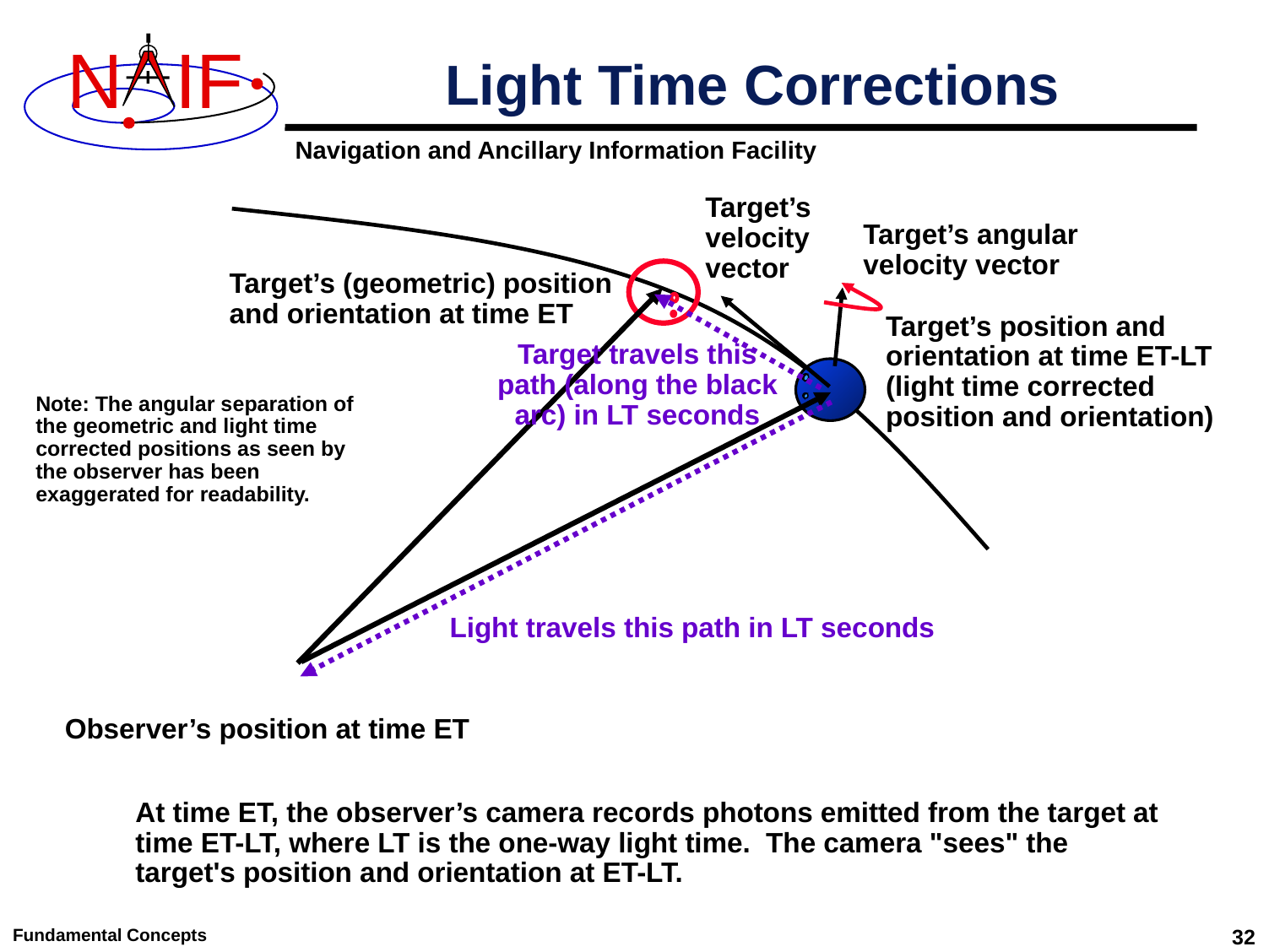

# Light Time Corrections
Target’s velocity vector

Target’s angular velocity vector

Target’s (geometric) position and orientation at time ET

Target’s position and orientation at time ET-LT (light time corrected position and orientation)
Target travels this path (along the black arc) in LT seconds

Note: The angular separation of the geometric and light time corrected positions as seen by the observer has been exaggerated for readability.

Light travels this path in LT seconds
Observer’s position at time ET
At time ET, the observer’s camera records photons emitted from the target at time ET-LT, where LT is the one-way light time.  The camera "sees" the target's position and orientation at ET-LT.

Fundamental Concepts
32